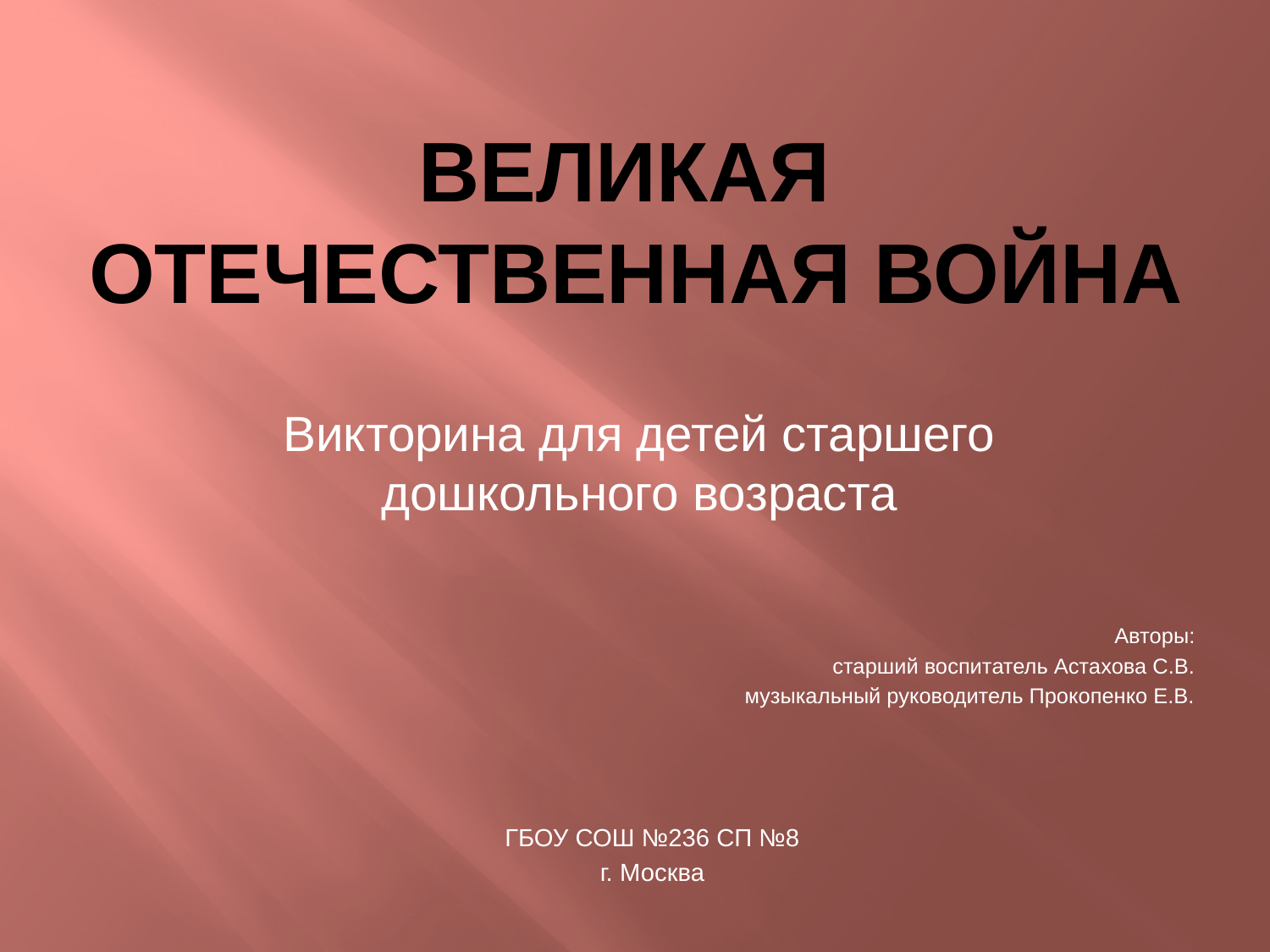

# Великая отечественная война
Викторина для детей старшего дошкольного возраста

Авторы:
старший воспитатель Астахова С.В.
музыкальный руководитель Прокопенко Е.В.

ГБОУ СОШ №236 СП №8
г. Москва